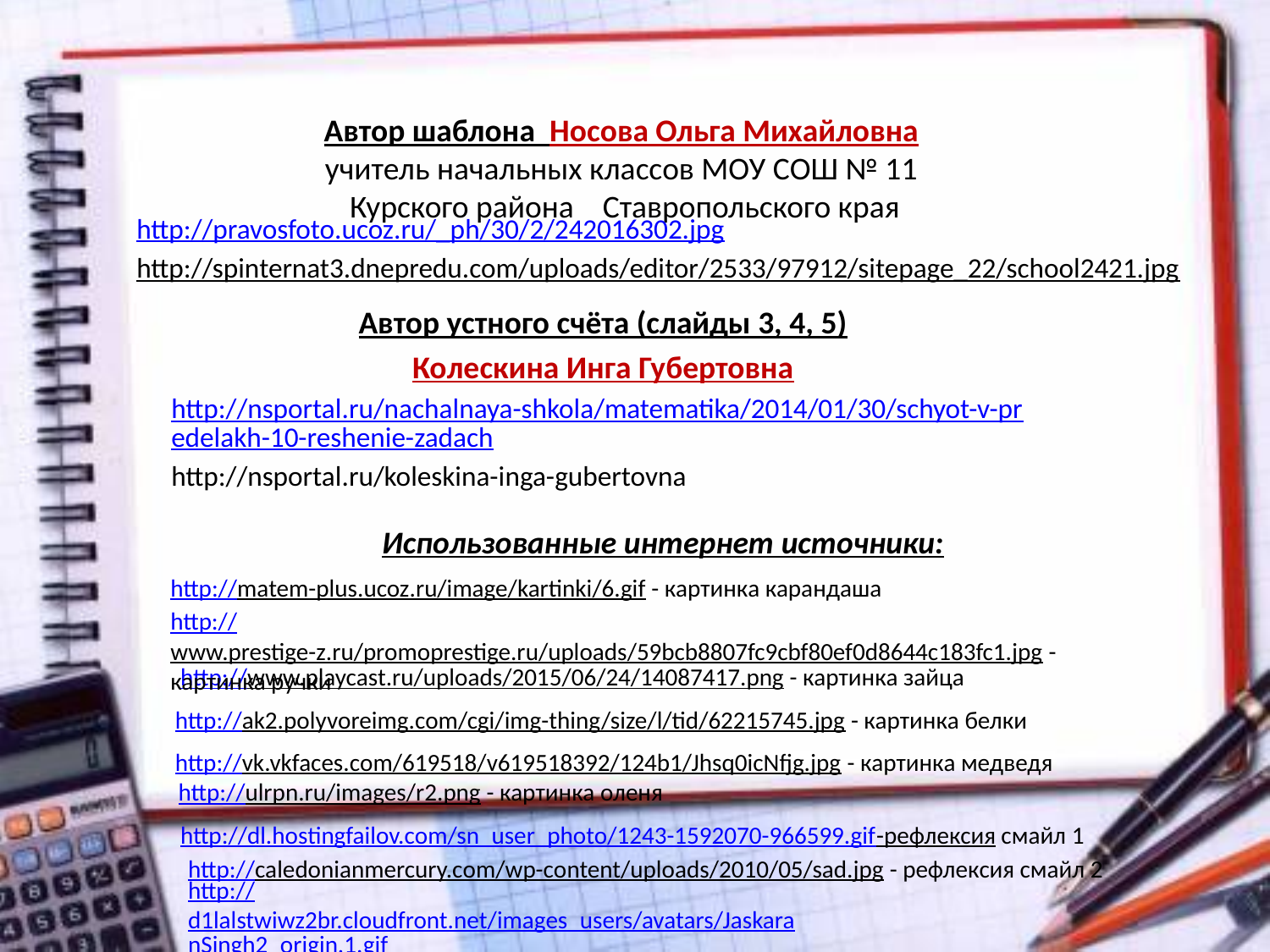

# Автор шаблона  Носова Ольга Михайловна учитель начальных классов МОУ СОШ № 11 Курского района    Ставропольского края

http://pravosfoto.ucoz.ru/_ph/30/2/242016302.jpg
http://spinternat3.dnepredu.com/uploads/editor/2533/97912/sitepage_22/school2421.jpg
Автор устного счёта (слайды 3, 4, 5)
Колескина Инга Губертовна
http://nsportal.ru/nachalnaya-shkola/matematika/2014/01/30/schyot-v-predelakh-10-reshenie-zadach
http://nsportal.ru/koleskina-inga-gubertovna
Использованные интернет источники:
http://matem-plus.ucoz.ru/image/kartinki/6.gif - картинка карандаша
http://www.prestige-z.ru/promoprestige.ru/uploads/59bcb8807fc9cbf80ef0d8644c183fc1.jpg - картинка ручки
http://www.playcast.ru/uploads/2015/06/24/14087417.png - картинка зайца
http://ak2.polyvoreimg.com/cgi/img-thing/size/l/tid/62215745.jpg - картинка белки
http://vk.vkfaces.com/619518/v619518392/124b1/Jhsq0icNfjg.jpg - картинка медведя
http://ulrpn.ru/images/r2.png - картинка оленя
http://dl.hostingfailov.com/sn_user_photo/1243-1592070-966599.gif-рефлексия смайл 1
http://caledonianmercury.com/wp-content/uploads/2010/05/sad.jpg - рефлексия смайл 2
http://d1lalstwiwz2br.cloudfront.net/images_users/avatars/JaskaranSingh2_origin.1.gif-рефлексия смайл 3